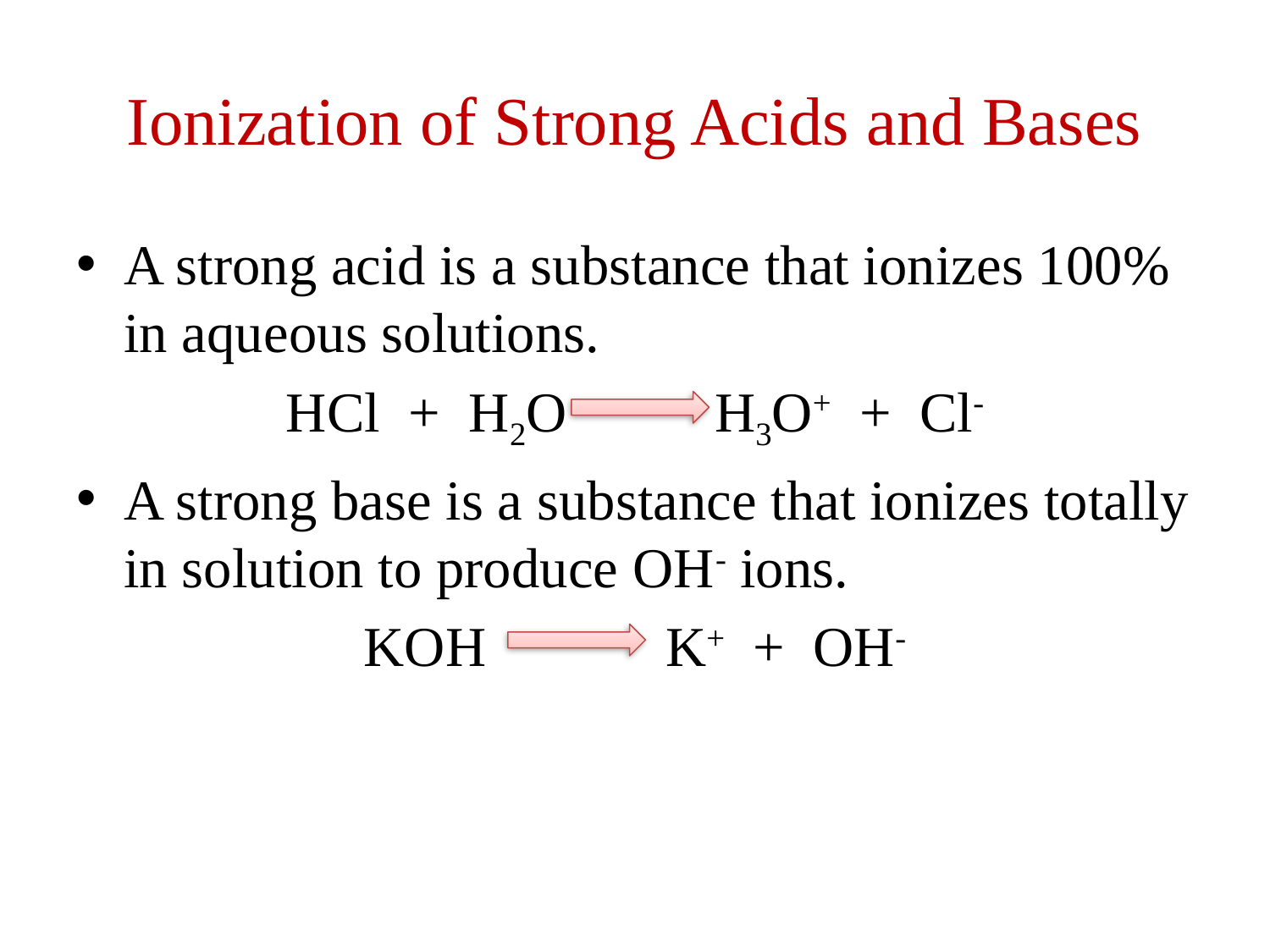

# Ionization of Strong Acids and Bases
A strong acid is a substance that ionizes 100% in aqueous solutions.
HCl  +  H2O		H3O+  +  Cl-
A strong base is a substance that ionizes totally in solution to produce OH- ions.
KOH  		K+  +  OH-